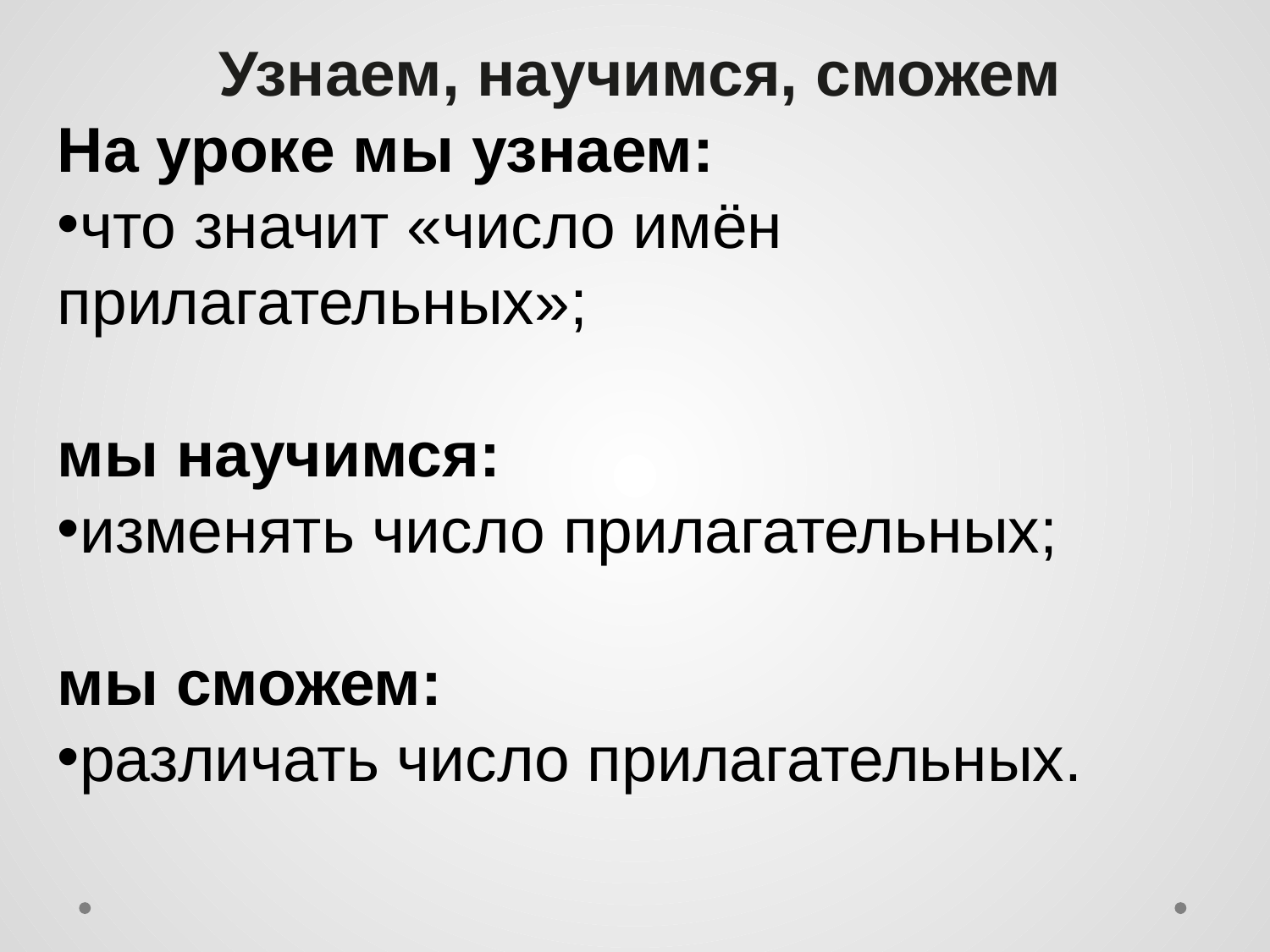

Узнаем, научимся, сможем
На уроке мы узнаем:
что значит «число имён прилагательных»;

мы научимся:
изменять число прилагательных;

мы сможем:
различать число прилагательных.